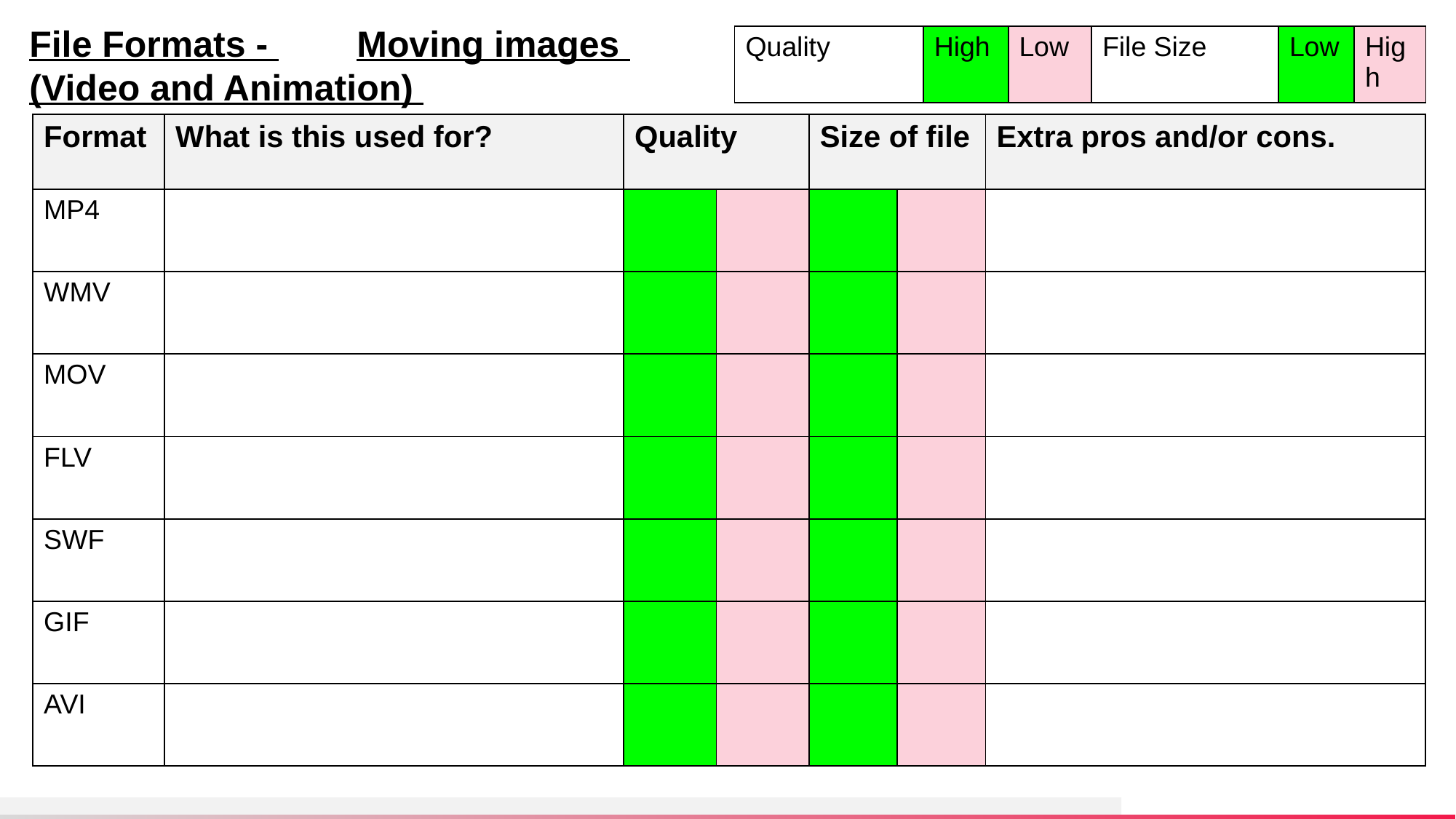

File Formats - 	Moving images
(Video and Animation)
| Quality | High | Low | File Size | Low | High |
| --- | --- | --- | --- | --- | --- |
| Format | What is this used for? | Quality |  | Size of file |  | Extra pros and/or cons. |
| --- | --- | --- | --- | --- | --- | --- |
| MP4 |  |  |  |  |  |  |
| WMV |  |  |  |  |  |  |
| MOV |  |  |  |  |  |  |
| FLV |  |  |  |  |  |  |
| SWF |  |  |  |  |  |  |
| GIF |  |  |  |  |  |  |
| AVI |  |  |  |  |  |  |